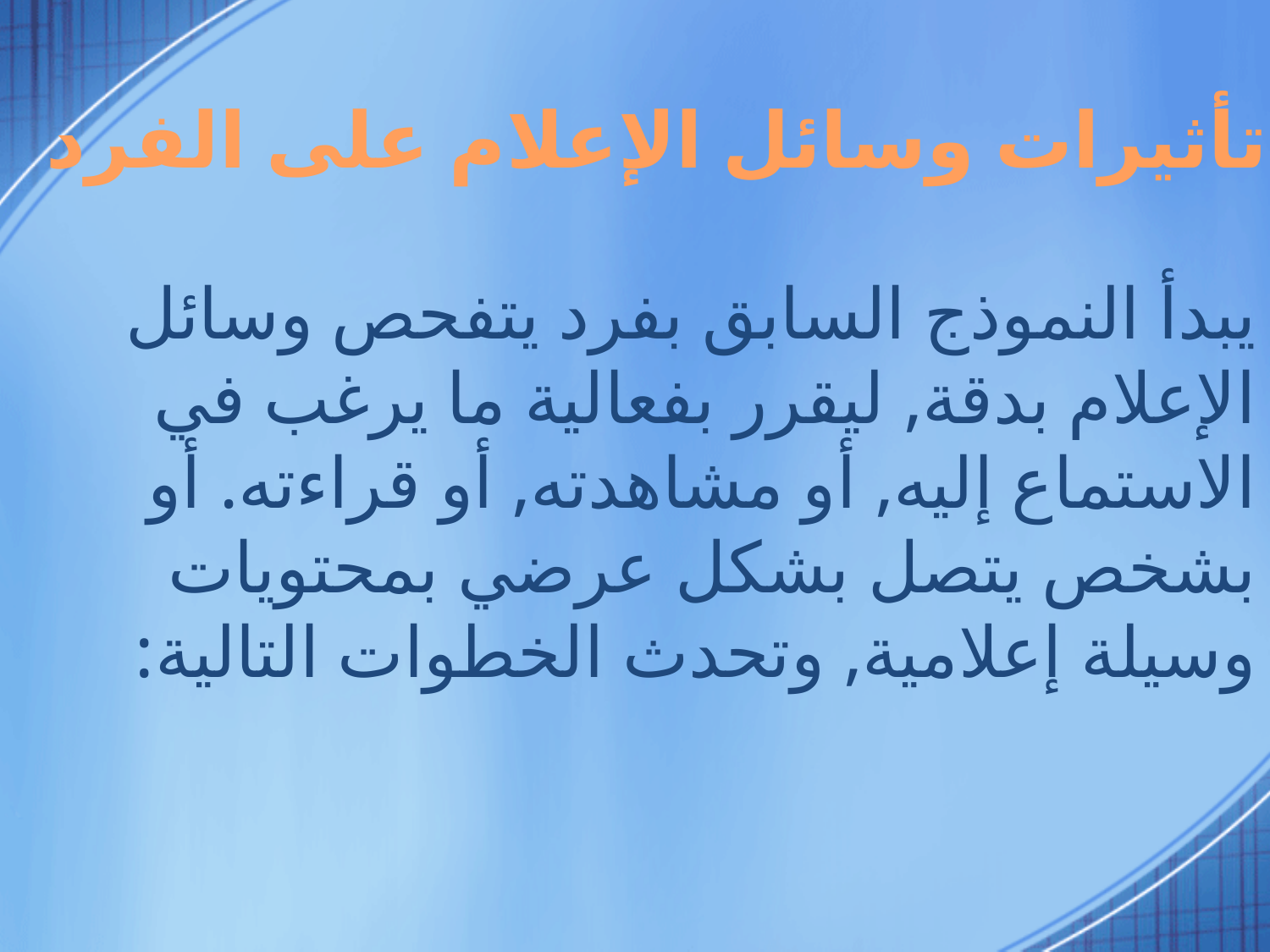

تأثيرات وسائل الإعلام على الفرد
# يبدأ النموذج السابق بفرد يتفحص وسائل الإعلام بدقة, ليقرر بفعالية ما يرغب في الاستماع إليه, أو مشاهدته, أو قراءته. أو بشخص يتصل بشكل عرضي بمحتويات وسيلة إعلامية, وتحدث الخطوات التالية: